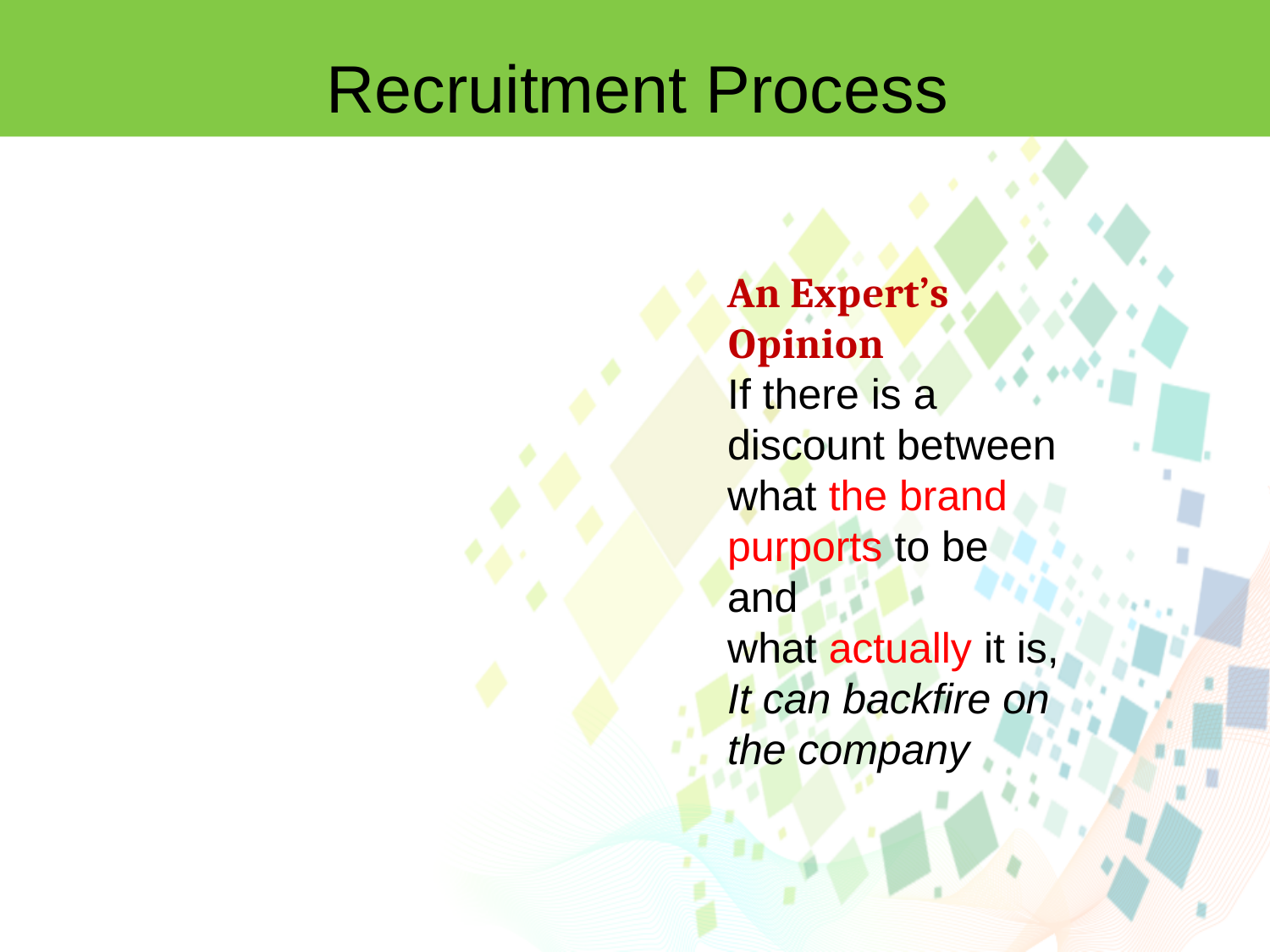

Recruitment Process
An Expert’s Opinion
If there is a discount between what the brand purports to be
and
what actually it is,
It can backfire on the company